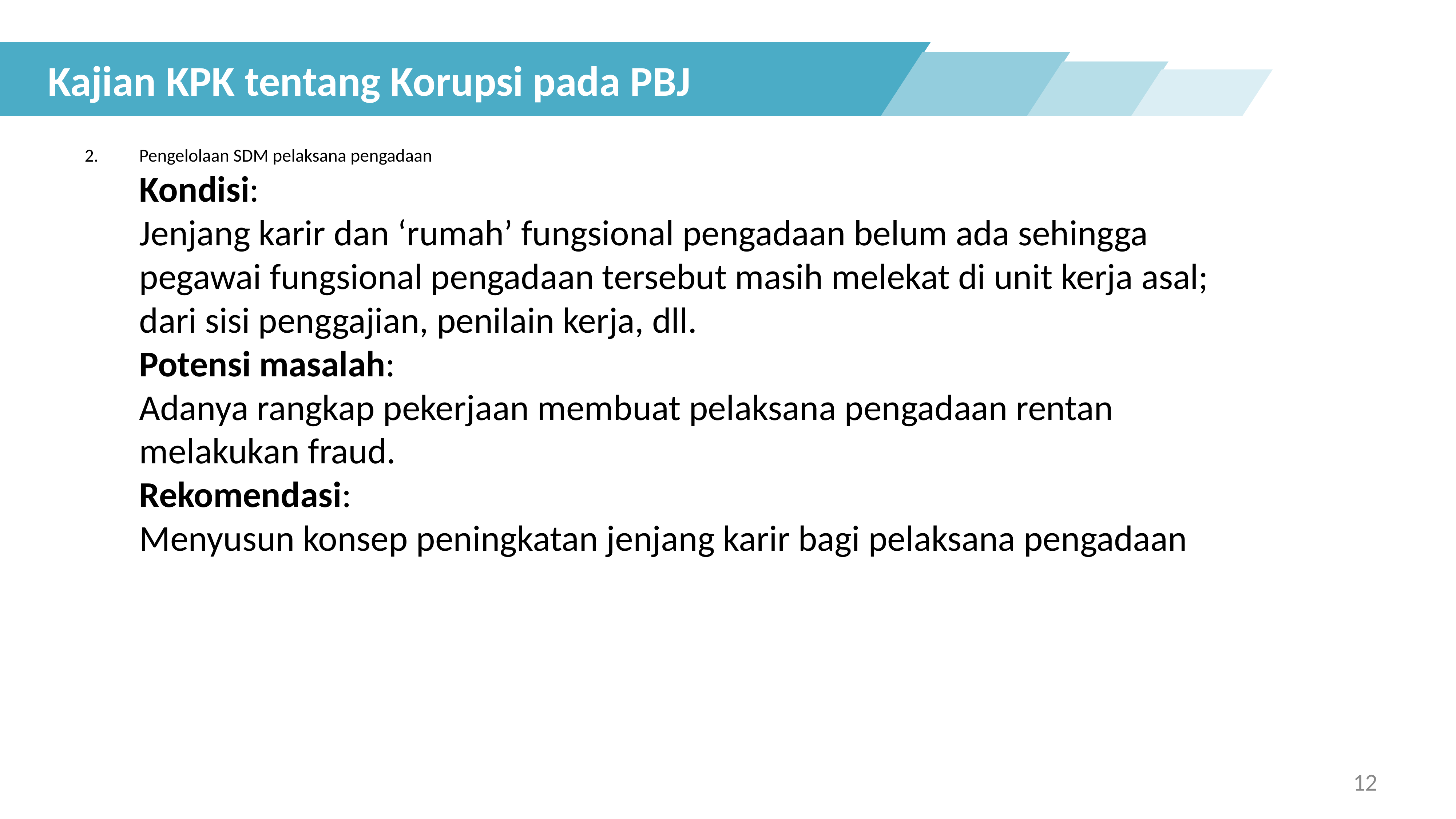

Kajian KPK tentang Korupsi pada PBJ

Pengelolaan SDM pelaksana pengadaan
Kondisi:
Jenjang karir dan ‘rumah’ fungsional pengadaan belum ada sehingga pegawai fungsional pengadaan tersebut masih melekat di unit kerja asal; dari sisi penggajian, penilain kerja, dll.
Potensi masalah:
Adanya rangkap pekerjaan membuat pelaksana pengadaan rentan melakukan fraud.
Rekomendasi:
Menyusun konsep peningkatan jenjang karir bagi pelaksana pengadaan
12